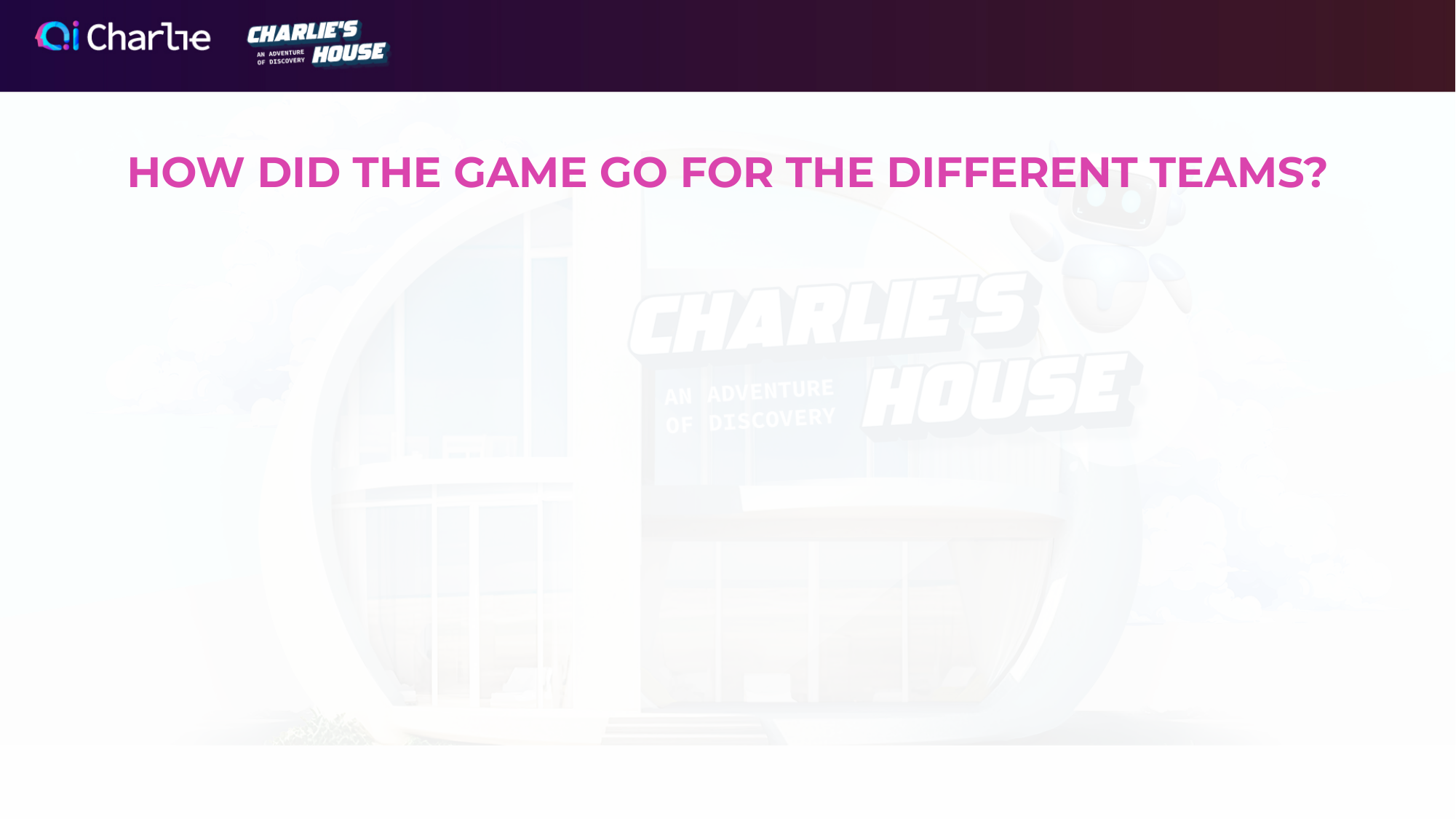

HOW DID THE GAME GO FOR THE DIFFERENT TEAMS?